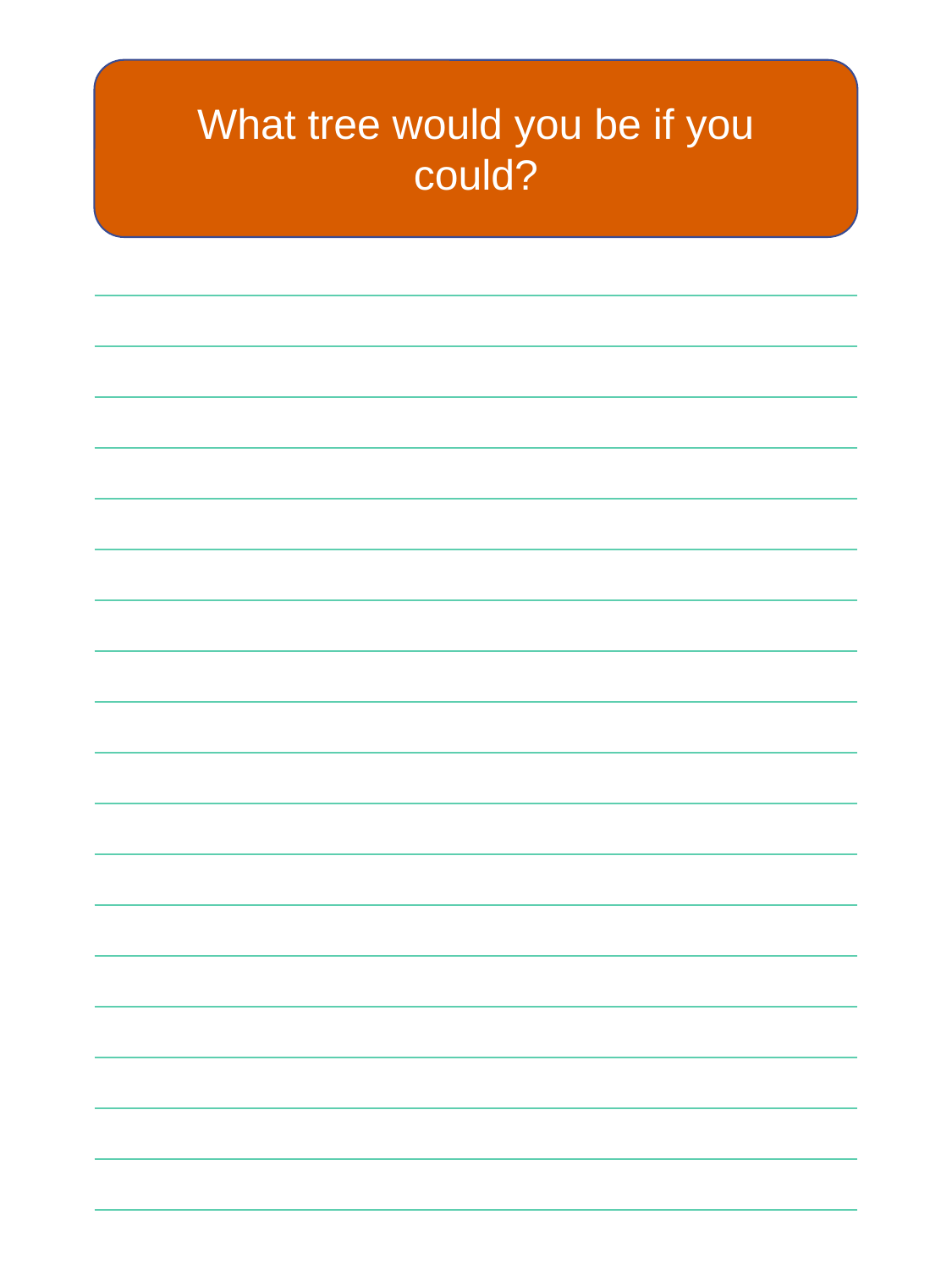

What tree would you be if you could?
|  |
| --- |
|  |
|  |
|  |
|  |
|  |
|  |
|  |
|  |
|  |
|  |
|  |
|  |
|  |
|  |
|  |
|  |
|  |